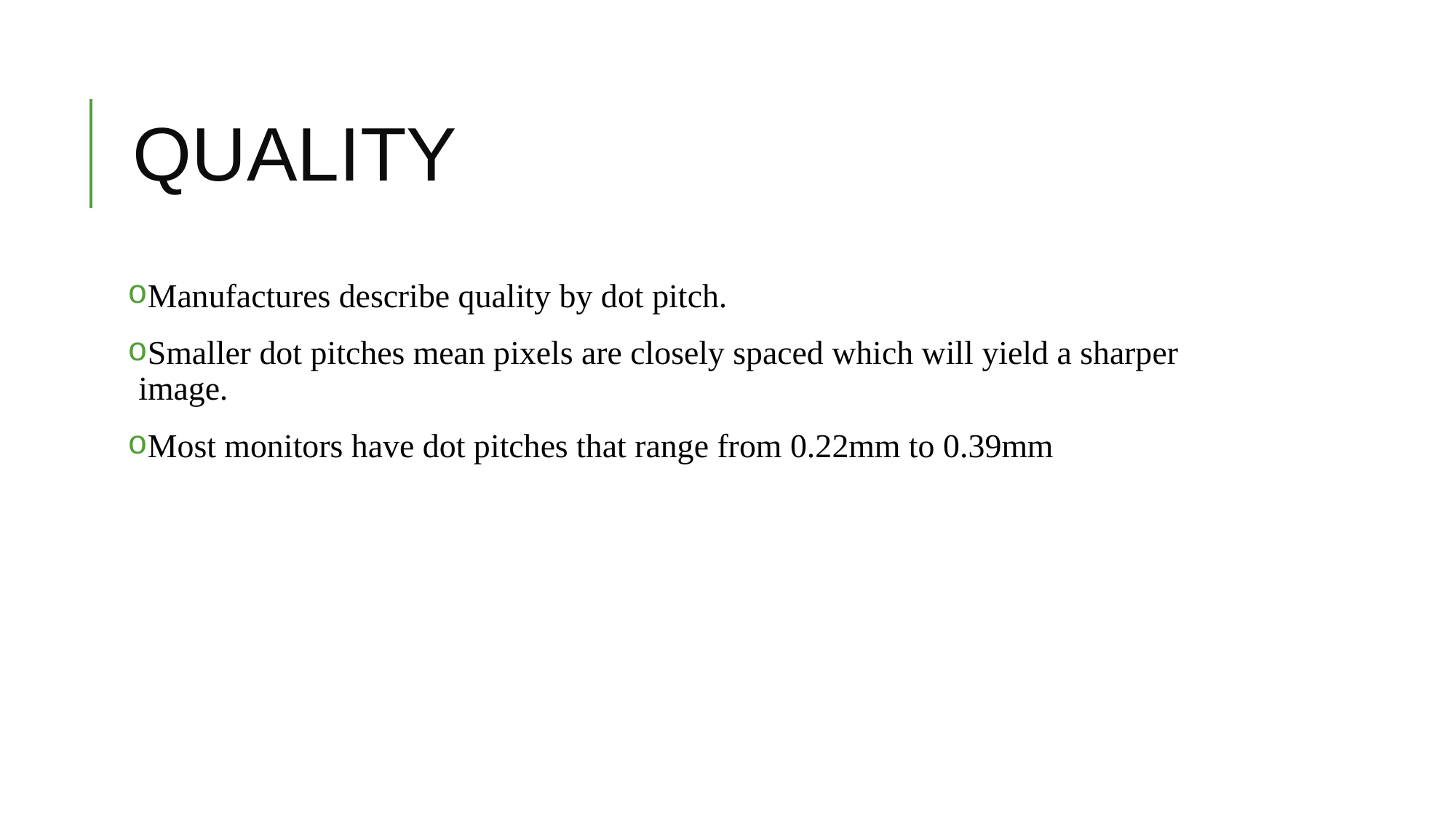

# QUALITY
Manufactures describe quality by dot pitch.
Smaller dot pitches mean pixels are closely spaced which will yield a sharper image.
Most monitors have dot pitches that range from 0.22mm to 0.39mm